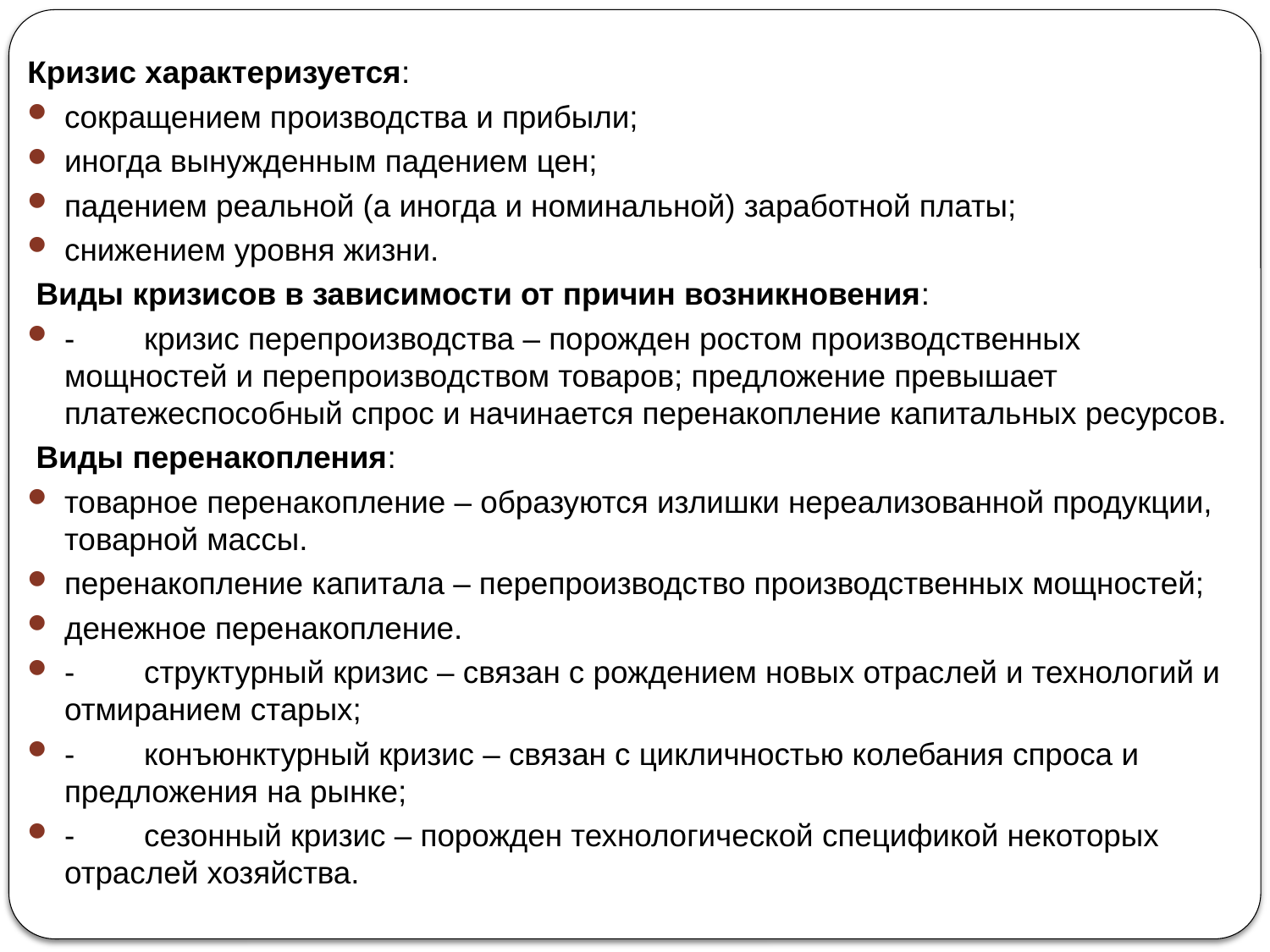

Кризис характеризуется:
сокращением производства и прибыли;
иногда вынужденным падением цен;
падением реальной (а иногда и номинальной) заработной платы;
снижением уровня жизни.
 Виды кризисов в зависимости от причин возникновения:
-        кризис перепроизводства – порожден ростом производственных мощностей и перепроизводством товаров; предложение превышает платежеспособный спрос и начинается перенакопление капитальных ресурсов.
 Виды перенакопления:
товарное перенакопление – образуются излишки нереализованной продукции, товарной массы.
перенакопление капитала – перепроизводство производственных мощностей;
денежное перенакопление.
-        структурный кризис – связан с рождением новых отраслей и технологий и отмиранием старых;
-        конъюнктурный кризис – связан с цикличностью колебания спроса и предложения на рынке;
-        сезонный кризис – порожден технологической спецификой некоторых отраслей хозяйства.